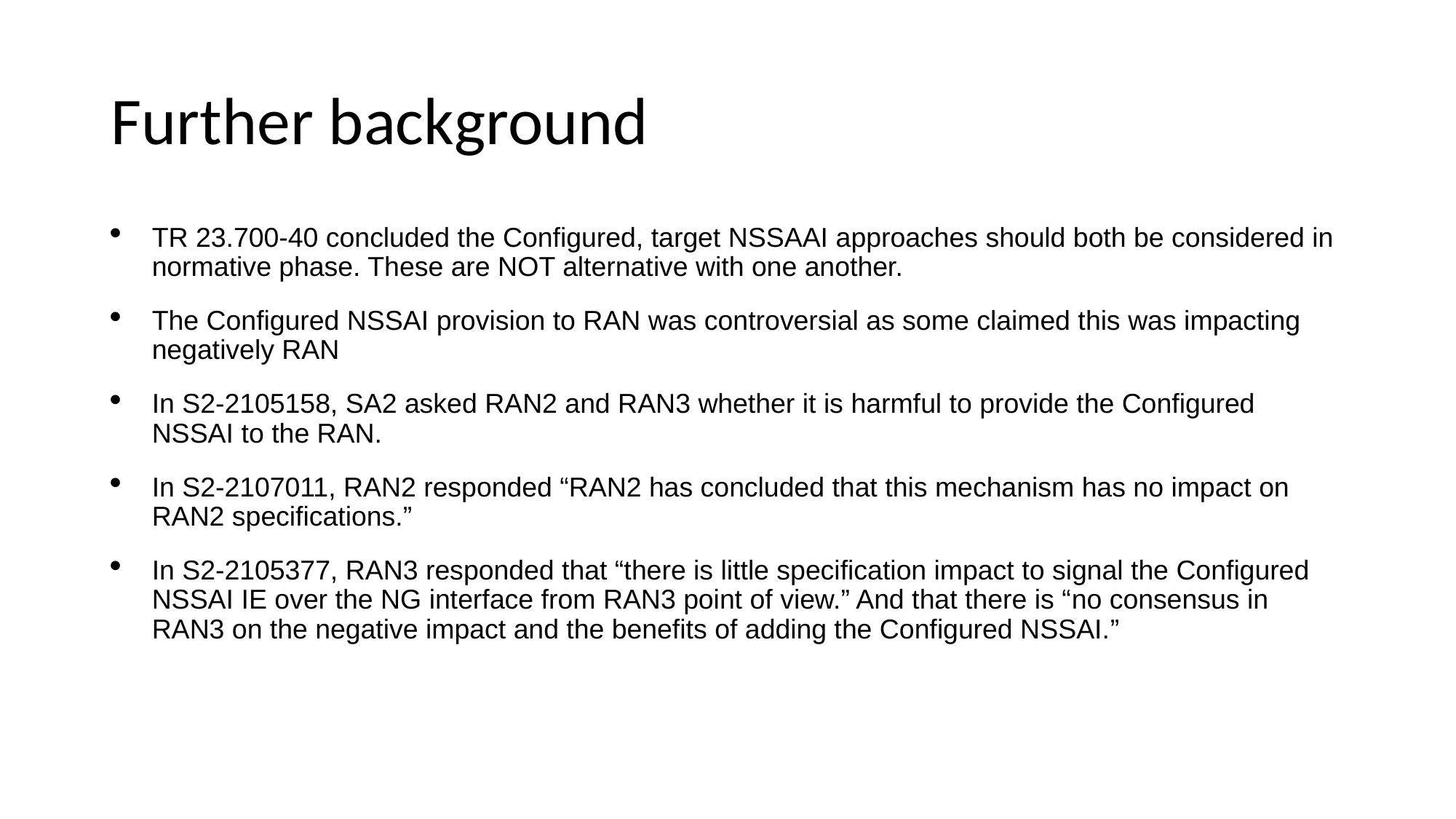

# Further background
TR 23.700-40 concluded the Configured, target NSSAAI approaches should both be considered in normative phase. These are NOT alternative with one another.
The Configured NSSAI provision to RAN was controversial as some claimed this was impacting negatively RAN
In S2-2105158, SA2 asked RAN2 and RAN3 whether it is harmful to provide the Configured NSSAI to the RAN.
In S2-2107011, RAN2 responded “RAN2 has concluded that this mechanism has no impact on RAN2 specifications.”
In S2-2105377, RAN3 responded that “there is little specification impact to signal the Configured NSSAI IE over the NG interface from RAN3 point of view.” And that there is “no consensus in RAN3 on the negative impact and the benefits of adding the Configured NSSAI.”